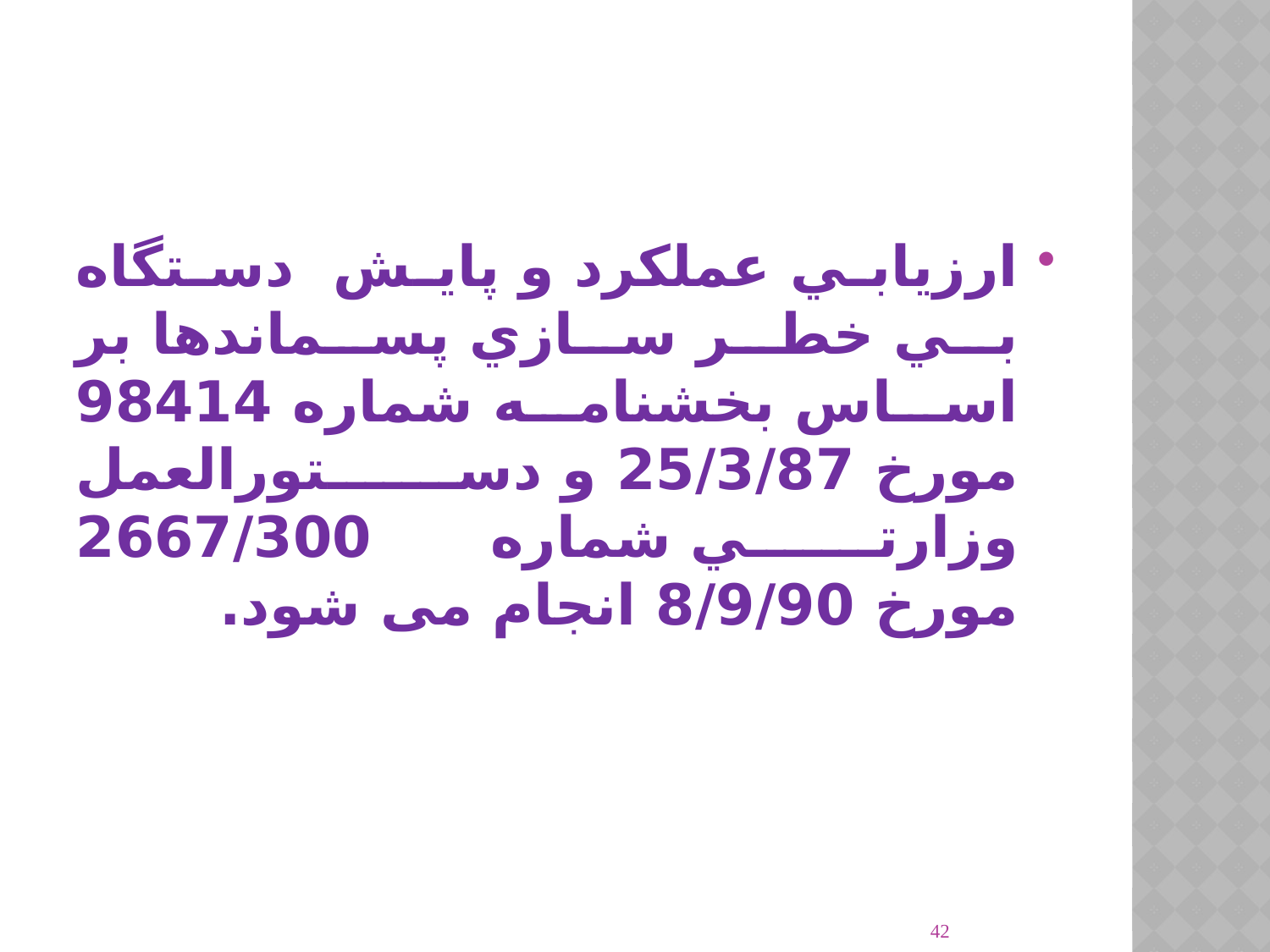

#
ارزيابي عملكرد و پايش  دستگاه بي خطر سازي پسماندها بر اساس بخشنامه شماره 98414 مورخ 25/3/87 و دستورالعمل وزارتي شماره      2667/300 مورخ 8/9/90 انجام می شود.
42